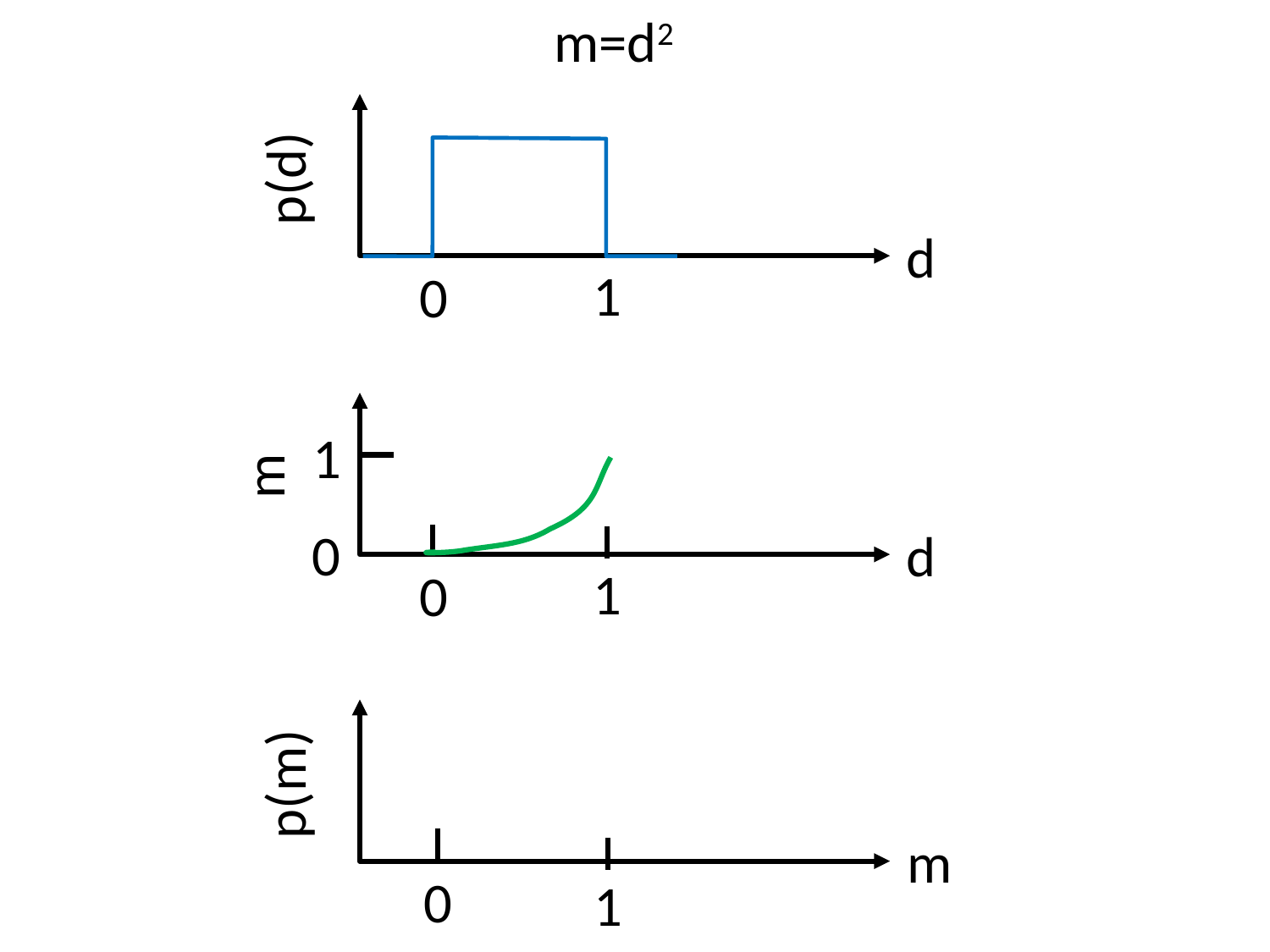

m=d2

p(d)
d
1
0

1
m

0
d
1
0

p(m)
m
0
1